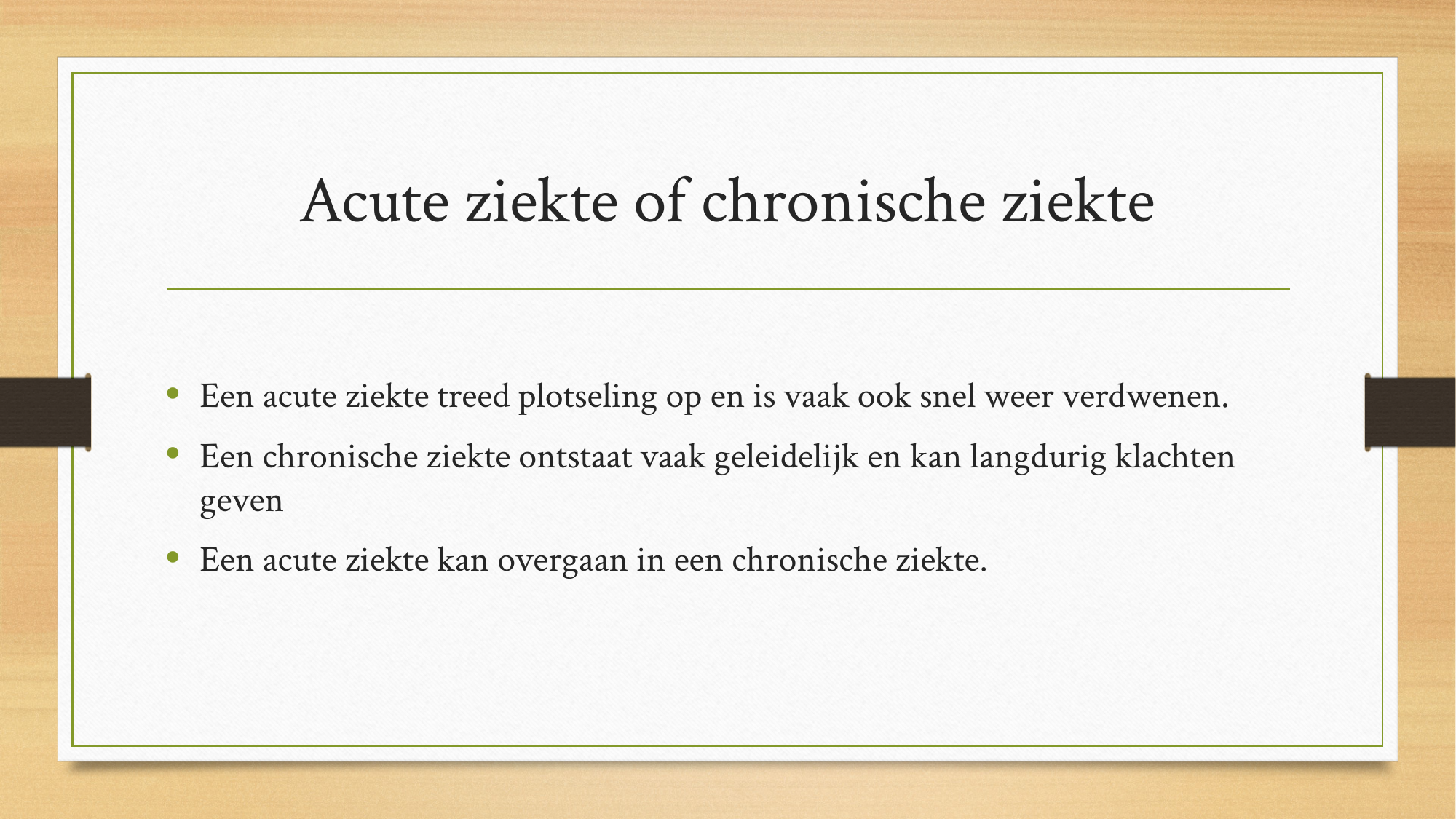

# Acute ziekte of chronische ziekte

Een acute ziekte treed plotseling op en is vaak ook snel weer verdwenen.
Een chronische ziekte ontstaat vaak geleidelijk en kan langdurig klachten geven
Een acute ziekte kan overgaan in een chronische ziekte.